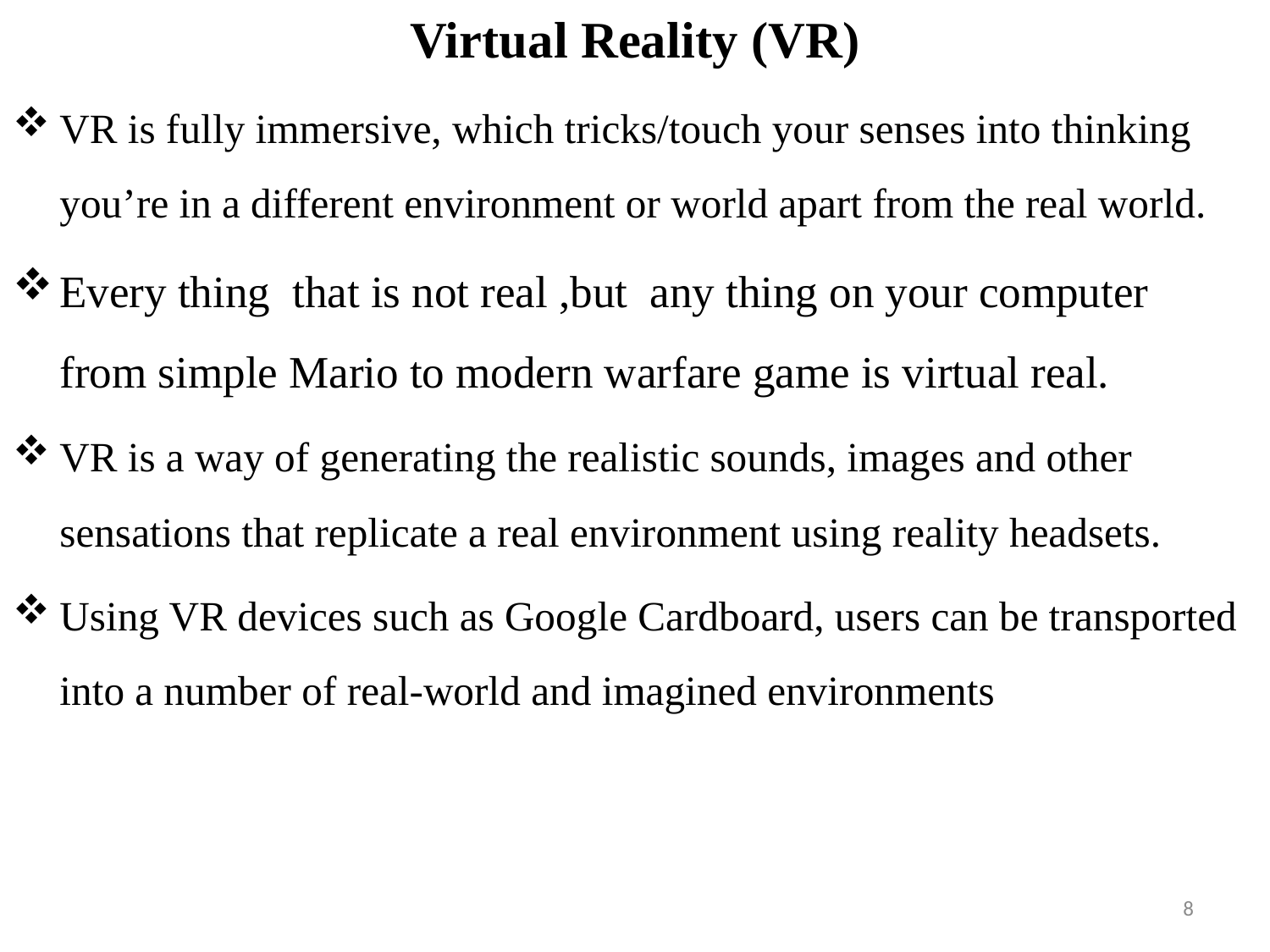

Virtual Reality (VR)
VR is fully immersive, which tricks/touch your senses into thinking you’re in a different environment or world apart from the real world.
Every thing  that is not real ,but  any thing on your computer  from simple Mario to modern warfare game is virtual real.
VR is a way of generating the realistic sounds, images and other sensations that replicate a real environment using reality headsets.
Using VR devices such as Google Cardboard, users can be transported into a number of real-world and imagined environments
8